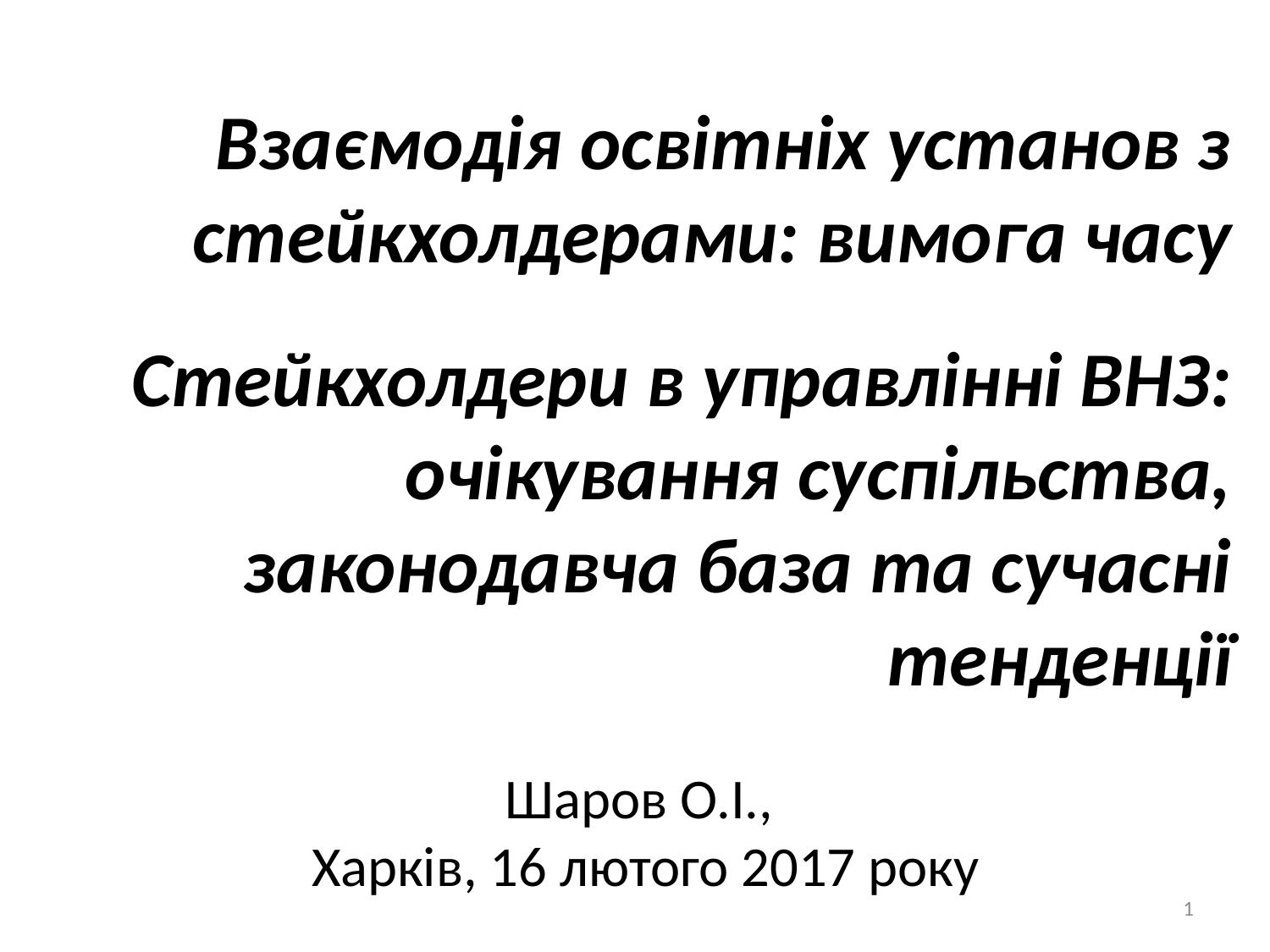

Взаємодія освітніх установ з стейкхолдерами: вимога часу

Стейкхолдери в управлінні ВНЗ: очікування суспільства, законодавча база та сучасні тенденції
Шаров О.І.,
Харків, 16 лютого 2017 року
1